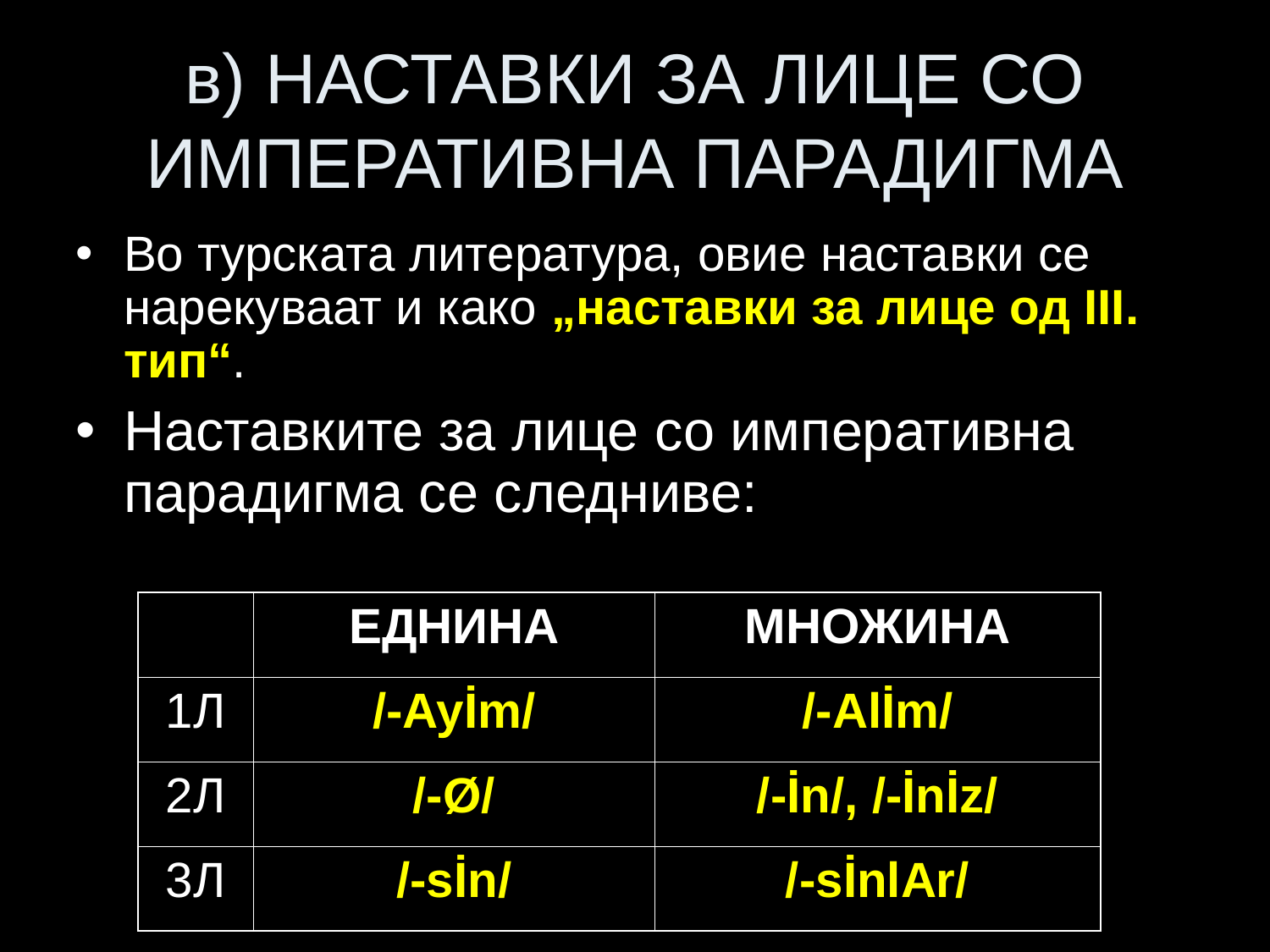

# в) НАСТАВКИ ЗА ЛИЦЕ СО ИМПЕРАТИВНА ПАРАДИГМА
Во турската литература, овие наставки се нарекуваат и како „наставки за лице од III. тип“.
Наставките за лице со императивна парадигма се следниве:
|  | ЕДНИНА | МНОЖИНА |
| --- | --- | --- |
| 1Л | /-Ayİm/ | /-Alİm/ |
| 2Л | /-Ø/ | /-İn/, /-İnİz/ |
| 3Л | /-sİn/ | /-sİnlAr/ |